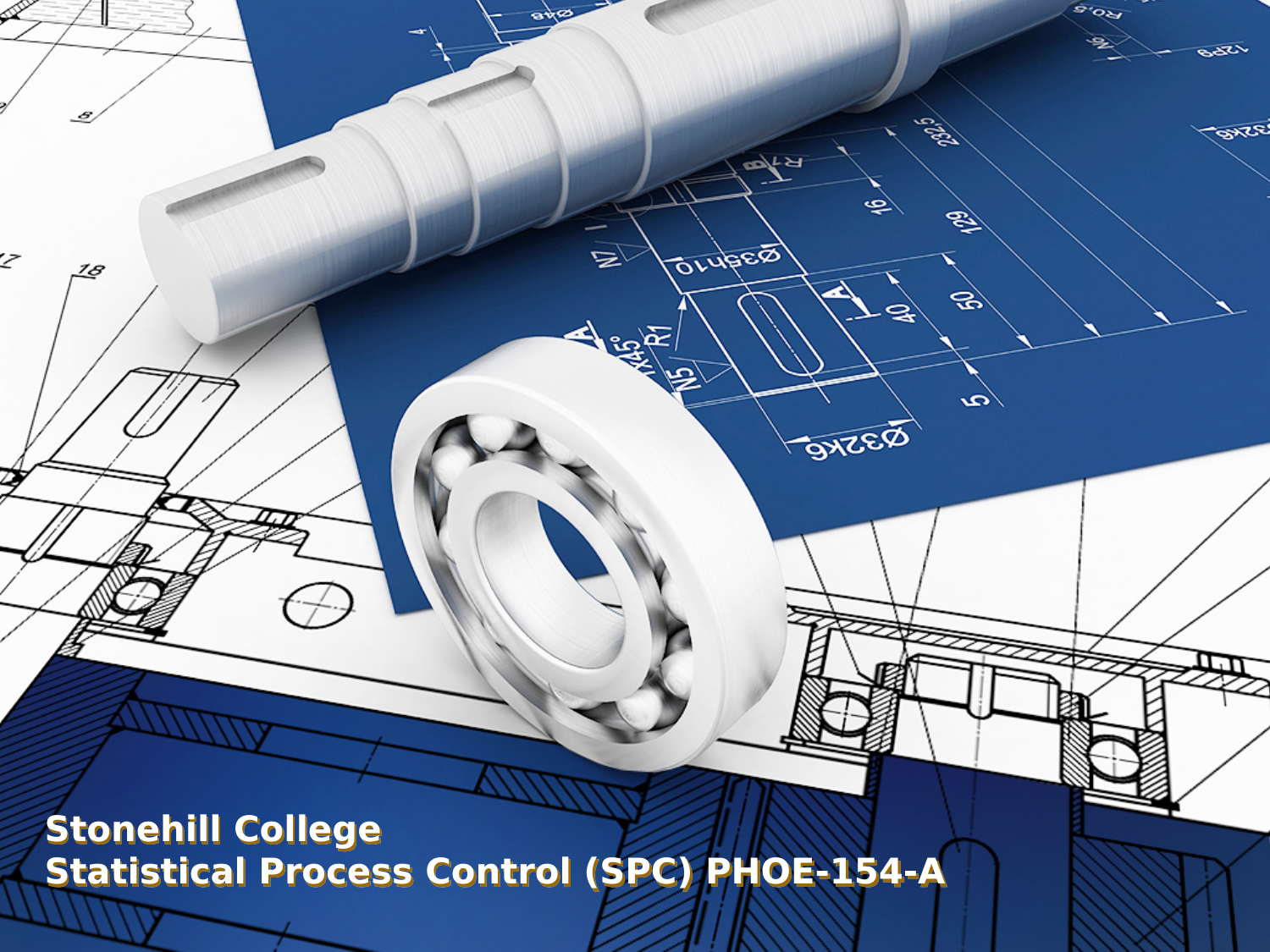

# Stonehill College Statistical Process Control (SPC) PHOE-154-A